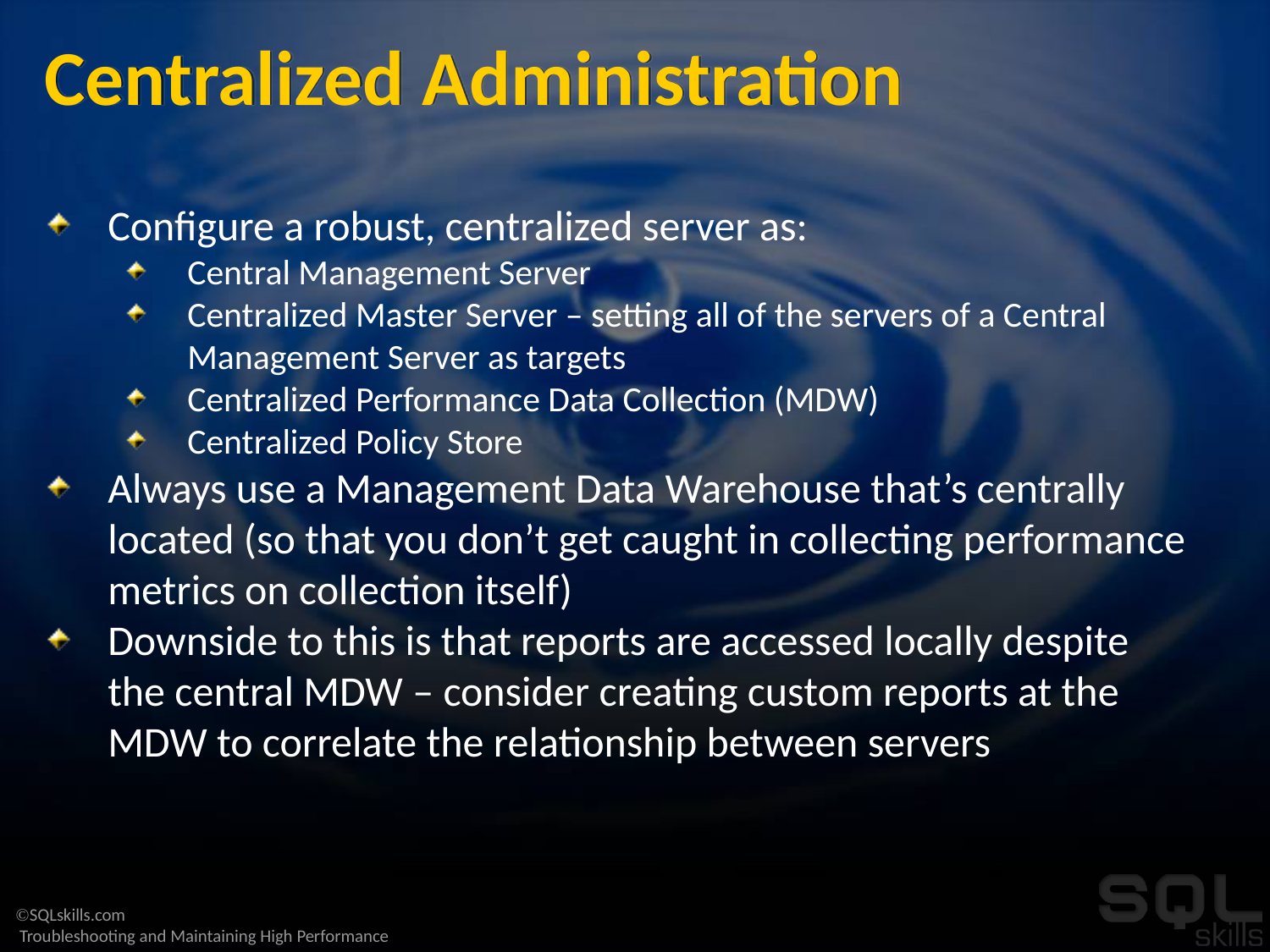

# Centralized Administration
Configure a robust, centralized server as:
Central Management Server
Centralized Master Server – setting all of the servers of a Central Management Server as targets
Centralized Performance Data Collection (MDW)
Centralized Policy Store
Always use a Management Data Warehouse that’s centrally located (so that you don’t get caught in collecting performance metrics on collection itself)
Downside to this is that reports are accessed locally despite the central MDW – consider creating custom reports at the MDW to correlate the relationship between servers